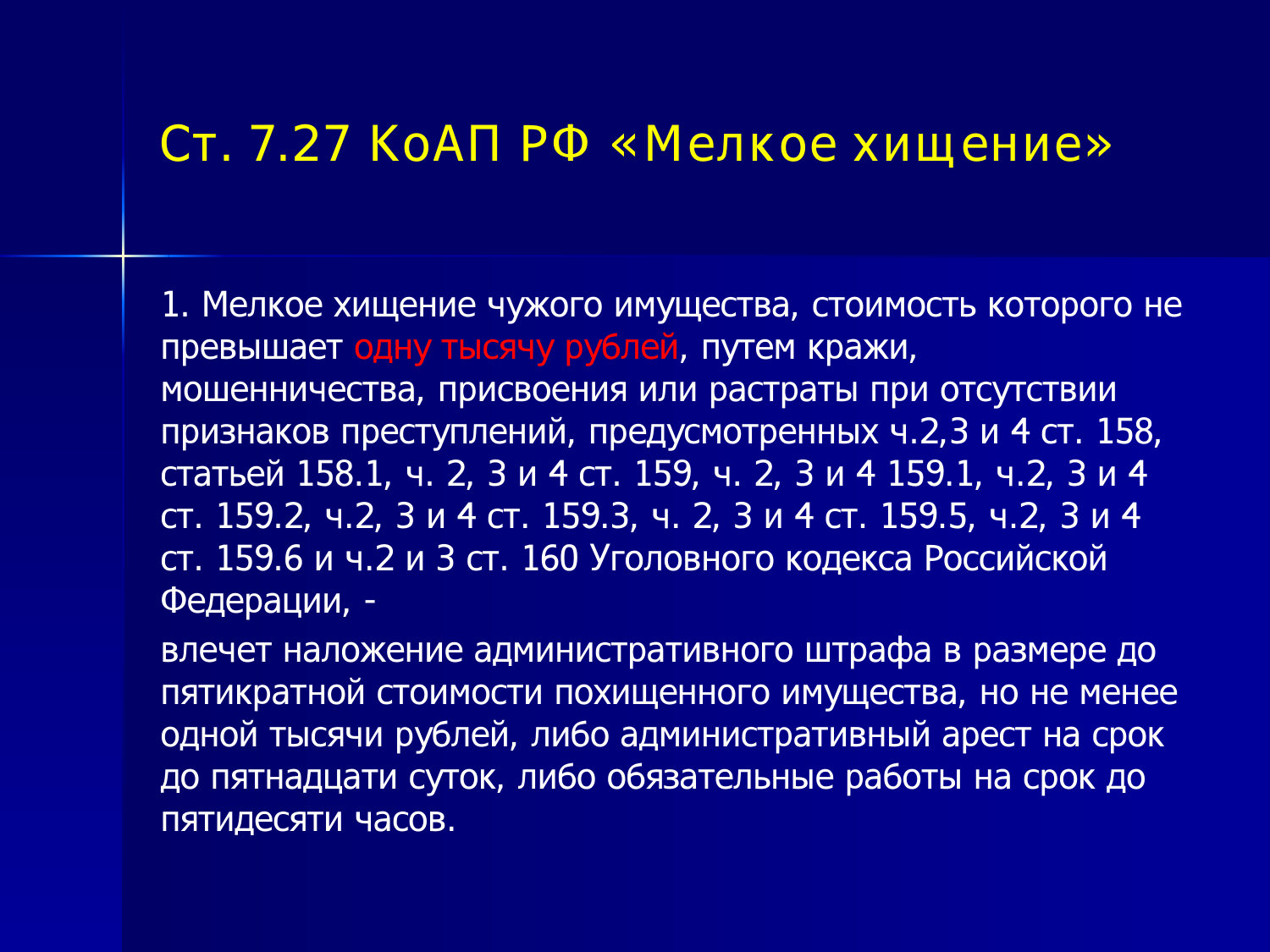

# Ст. 7.27 КоАП РФ «Мелкое хищение»
1. Мелкое хищение чужого имущества, стоимость которого не превышает одну тысячу рублей, путем кражи, мошенничества, присвоения или растраты при отсутствии признаков преступлений, предусмотренных ч.2,3 и 4 ст. 158, статьей 158.1, ч. 2, 3 и 4 ст. 159, ч. 2, 3 и 4 159.1, ч.2, 3 и 4 ст. 159.2, ч.2, 3 и 4 ст. 159.3, ч. 2, 3 и 4 ст. 159.5, ч.2, 3 и 4 ст. 159.6 и ч.2 и 3 ст. 160 Уголовного кодекса Российской Федерации, -
влечет наложение административного штрафа в размере до пятикратной стоимости похищенного имущества, но не менее одной тысячи рублей, либо административный арест на срок до пятнадцати суток, либо обязательные работы на срок до пятидесяти часов.